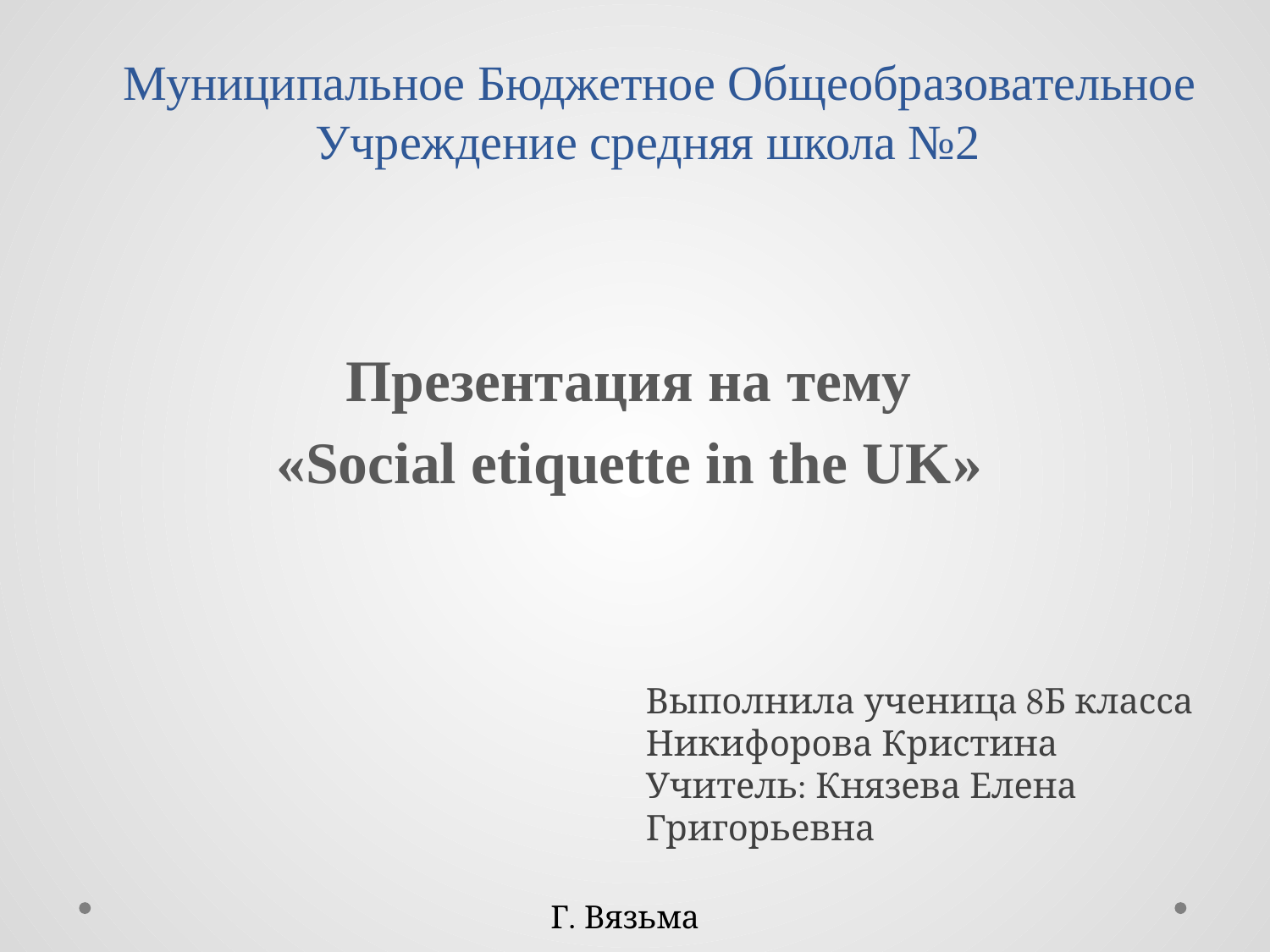

# Муниципальное Бюджетное Общеобразовательное Учреждение средняя школа №2
Презентация на тему
«Social etiquette in the UK»

Выполнила ученица 8Б класса
Никифорова Кристина
Учитель: Князева Елена Григорьевна
Г. Вязьма